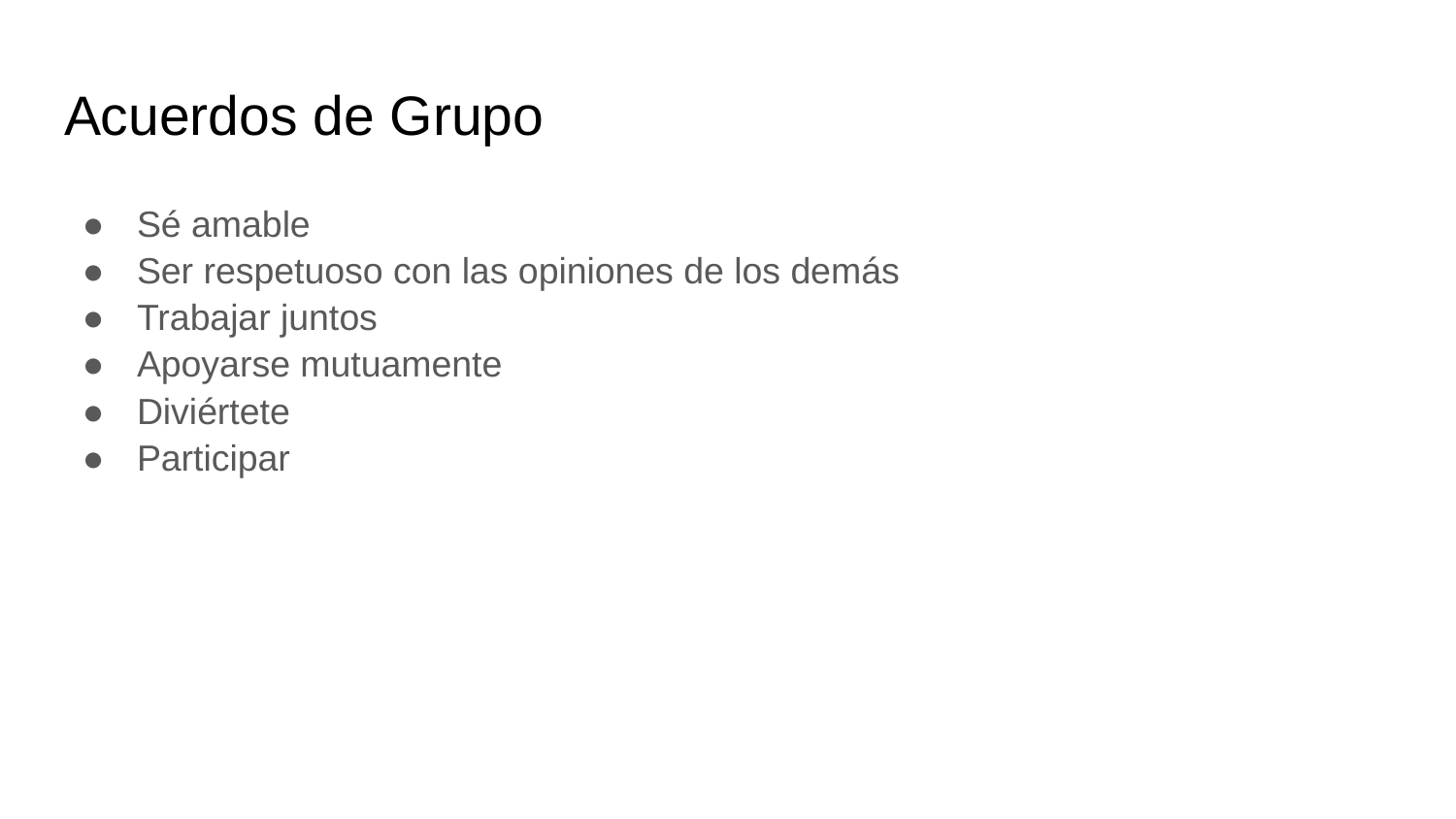

# Acuerdos de Grupo
Sé amable
Ser respetuoso con las opiniones de los demás
Trabajar juntos
Apoyarse mutuamente
Diviértete
Participar